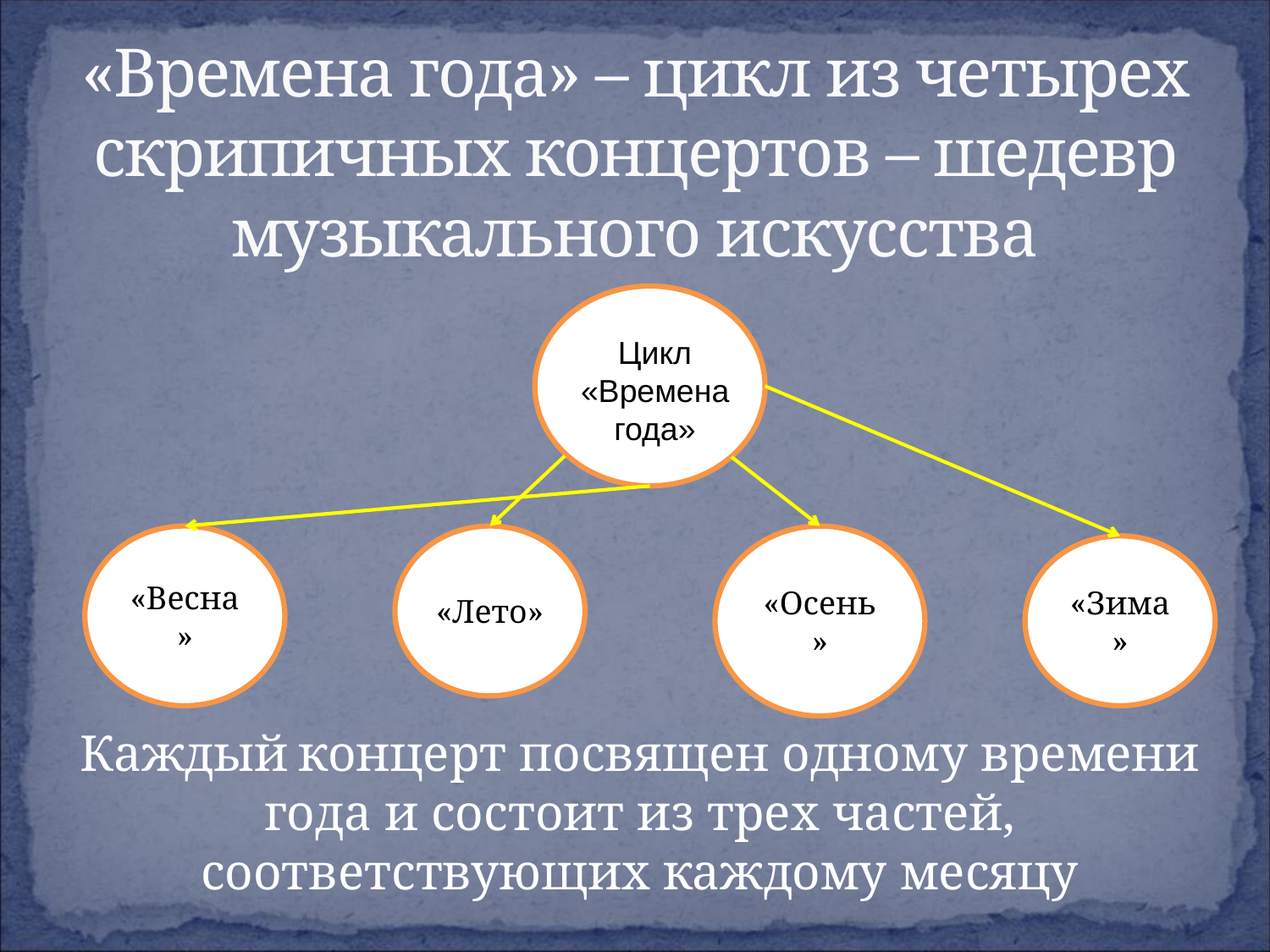

# «Времена года» – цикл из четырех скрипичных концертов – шедевр музыкального искусства

Цикл «Времена года»
«Весна»
«Лето»
«Осень»
«Зима»
Каждый концерт посвящен одному времени года и состоит из трех частей, соответствующих каждому месяцу